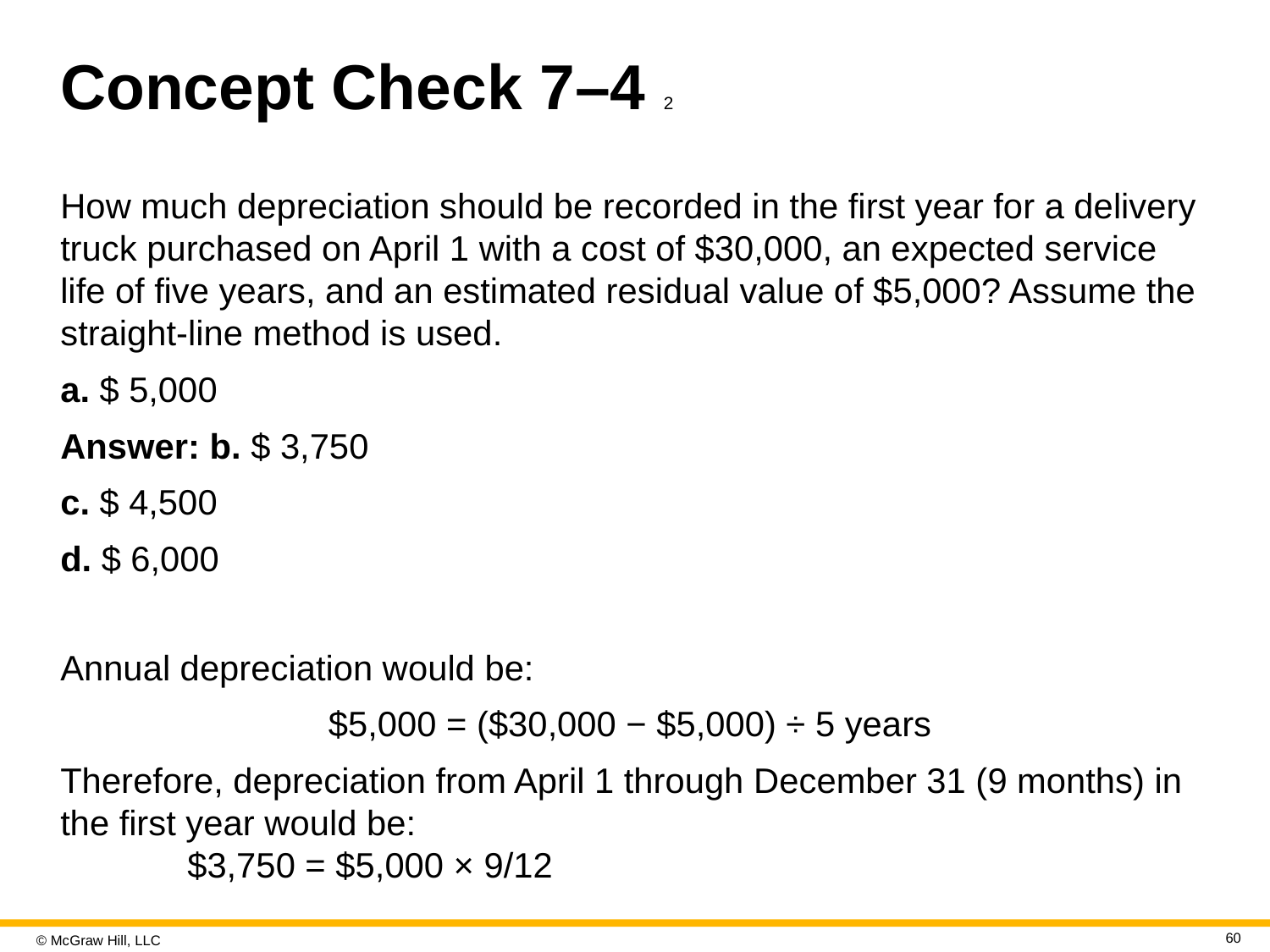

# Concept Check 7–4 2
How much depreciation should be recorded in the first year for a delivery truck purchased on April 1 with a cost of $30,000, an expected service life of five years, and an estimated residual value of $5,000? Assume the straight-line method is used.
a. $ 5,000
Answer: b. $ 3,750
c. $ 4,500
d. $ 6,000
Annual depreciation would be:
$5,000 = ($30,000 − $5,000) ÷ 5 years
Therefore, depreciation from April 1 through December 31 (9 months) in the first year would be:
	$3,750 = $5,000 × 9/12
60